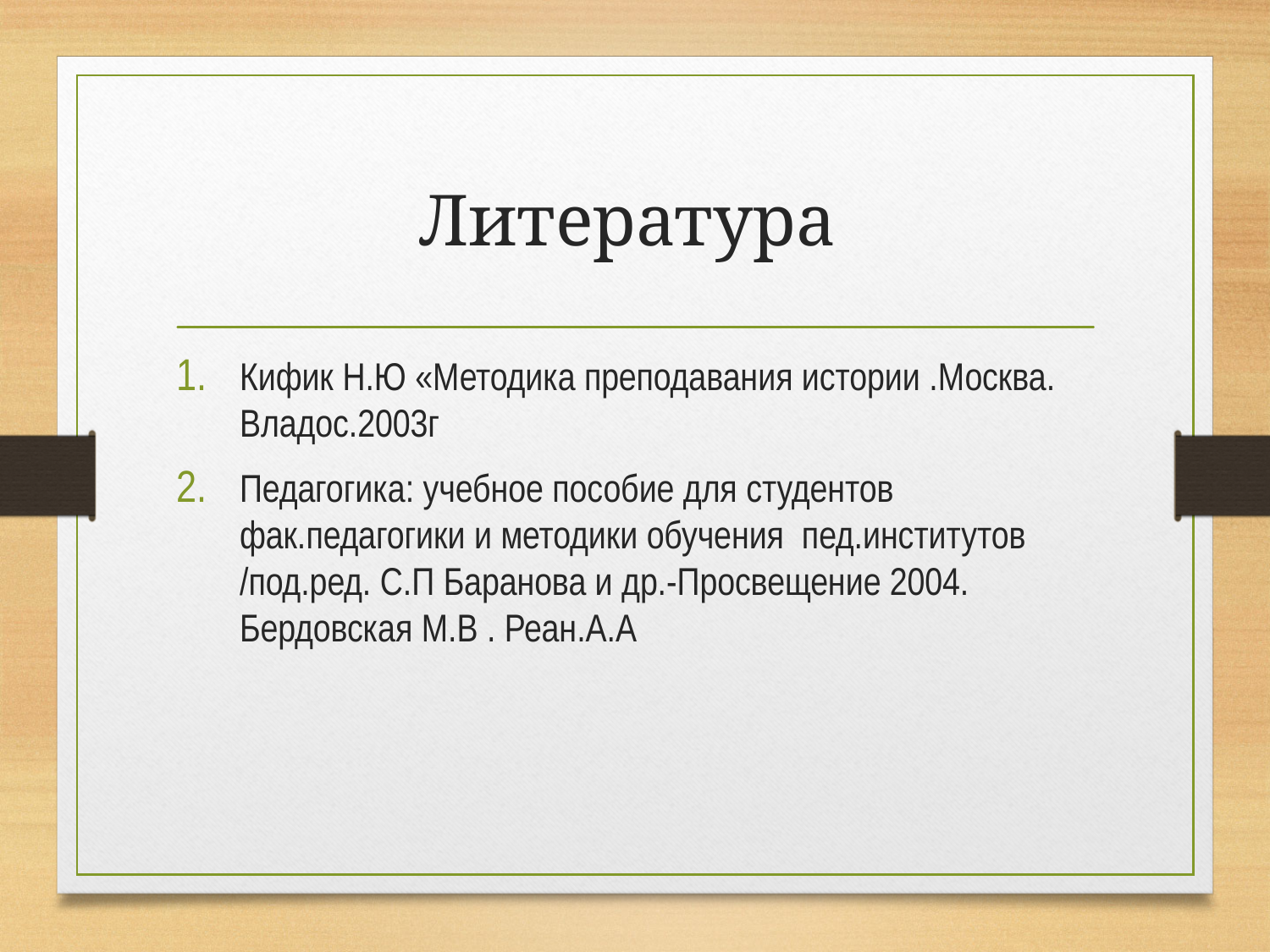

# Литература
Кифик Н.Ю «Методика преподавания истории .Москва. Владос.2003г
Педагогика: учебное пособие для студентов фак.педагогики и методики обучения  пед.институтов /под.ред. С.П Баранова и др.-Просвещение 2004. Бердовская М.В . Реан.А.А